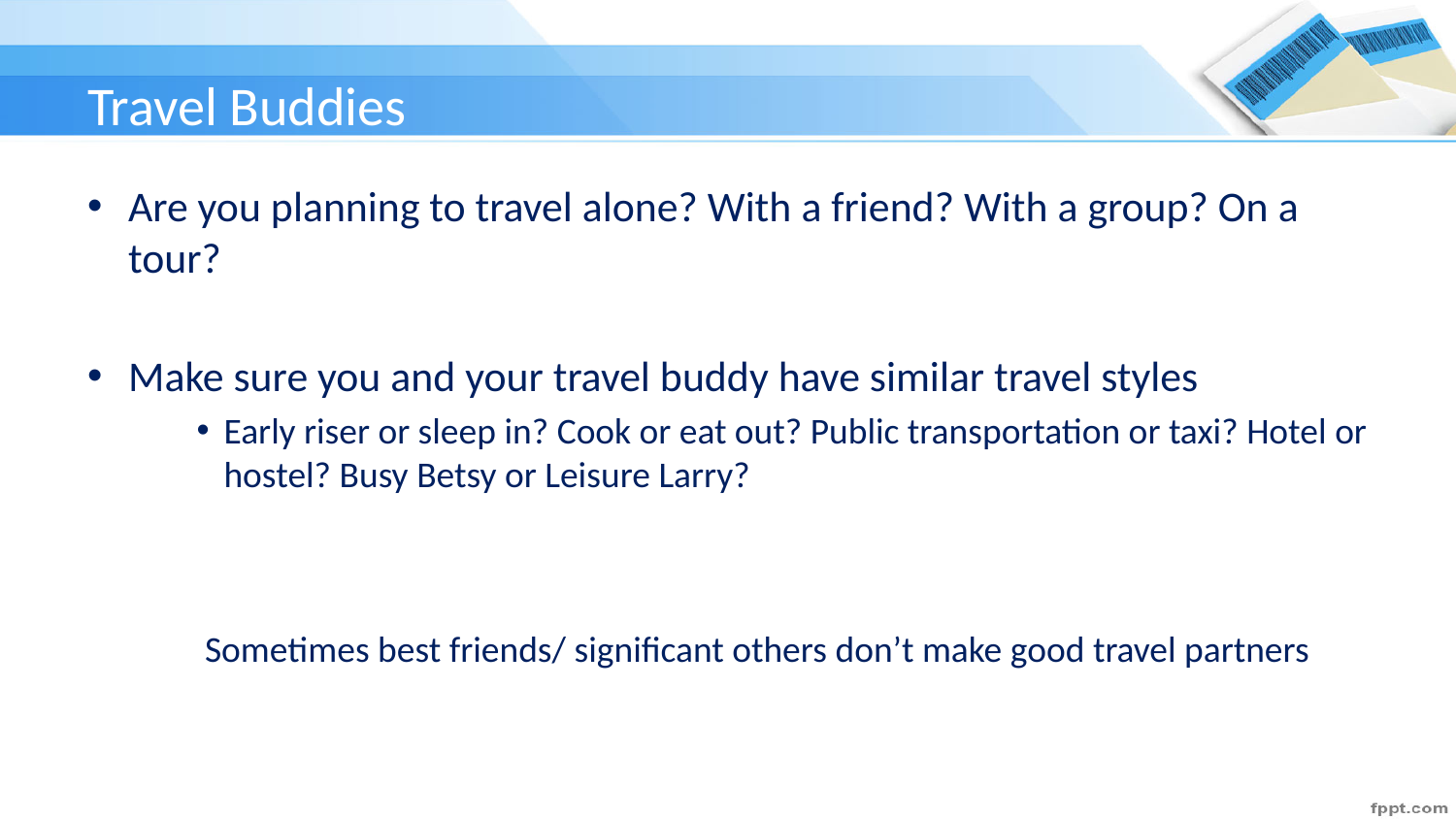

# Travel Buddies
Are you planning to travel alone? With a friend? With a group? On a tour?

Make sure you and your travel buddy have similar travel styles
Early riser or sleep in? Cook or eat out? Public transportation or taxi? Hotel or hostel? Busy Betsy or Leisure Larry?

 Sometimes best friends/ significant others don’t make good travel partners